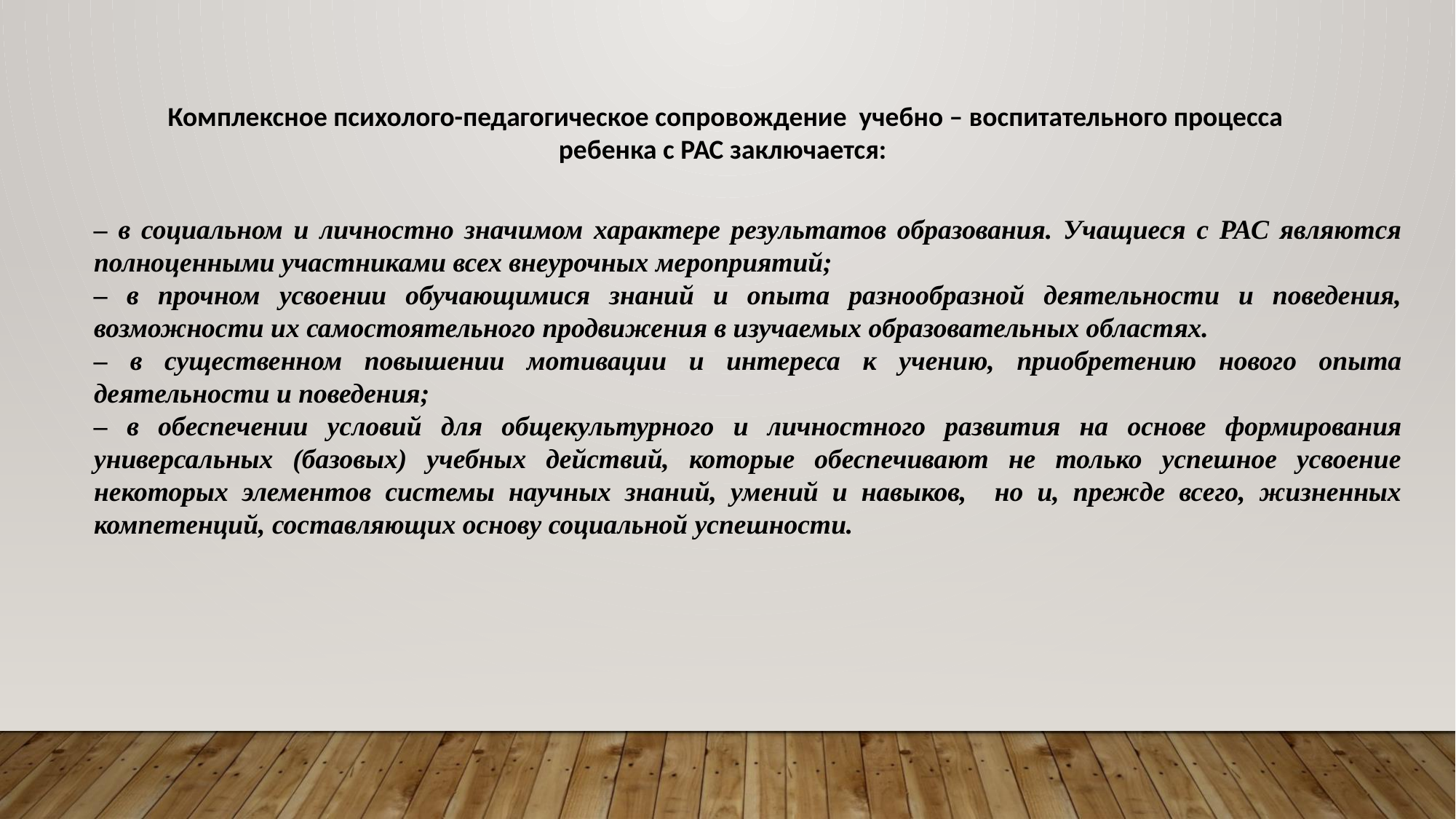

Комплексное психолого-педагогическое сопровождение  учебно – воспитательного процесса ребенка с РАС заключается:
– в социальном и личностно значимом характере результатов образования. Учащиеся с РАС являются полноценными участниками всех внеурочных мероприятий;
– в прочном усвоении обучающимися знаний и опыта разнообразной деятельности и поведения, возможности их самостоятельного продвижения в изучаемых образовательных областях.
– в существенном повышении мотивации и интереса к учению, приобретению нового опыта деятельности и поведения;
– в обеспечении условий для общекультурного и личностного развития на основе формирования универсальных (базовых) учебных действий, которые обеспечивают не только успешное усвоение некоторых элементов системы научных знаний, умений и навыков,  но и, прежде всего, жизненных компетенций, составляющих основу социальной успешности.